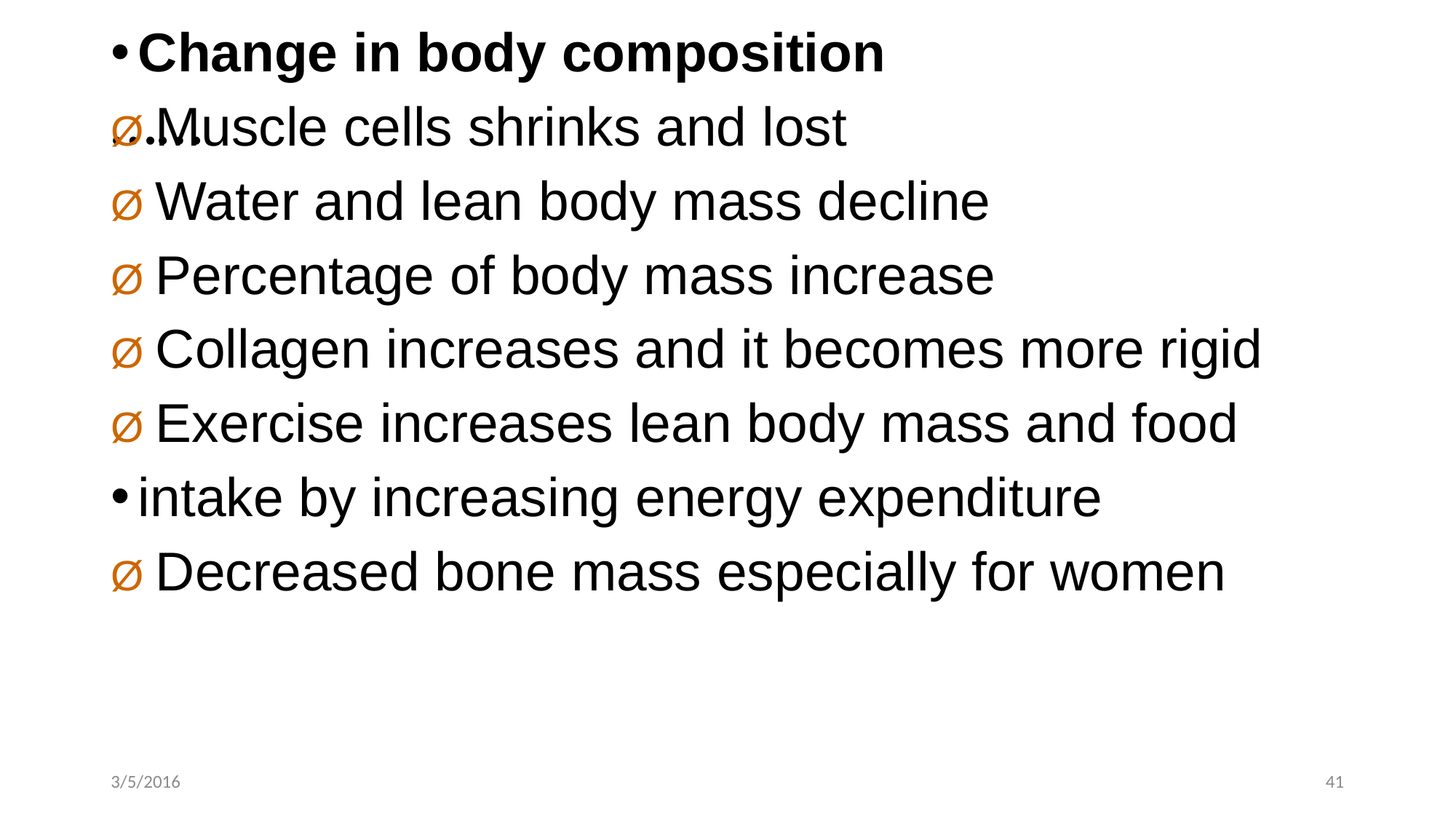

Change in body composition
Ø Muscle cells shrinks and lost
Ø Water and lean body mass decline
Ø Percentage of body mass increase
Ø Collagen increases and it becomes more rigid
Ø Exercise increases lean body mass and food
intake by increasing energy expenditure
Ø Decreased bone mass especially for women
# ……
3/5/2016
41